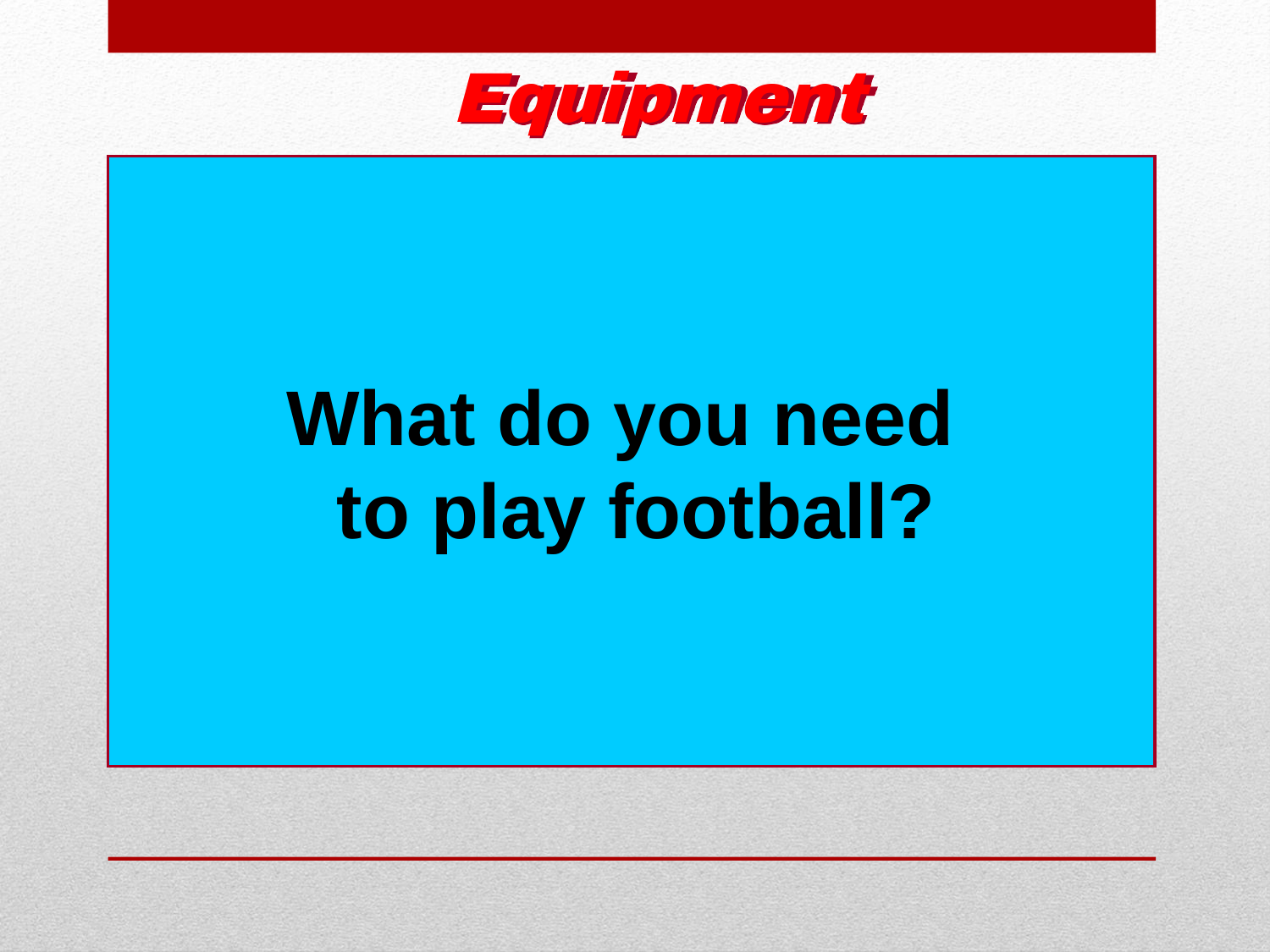

Equipment
What do you need
    to play football?